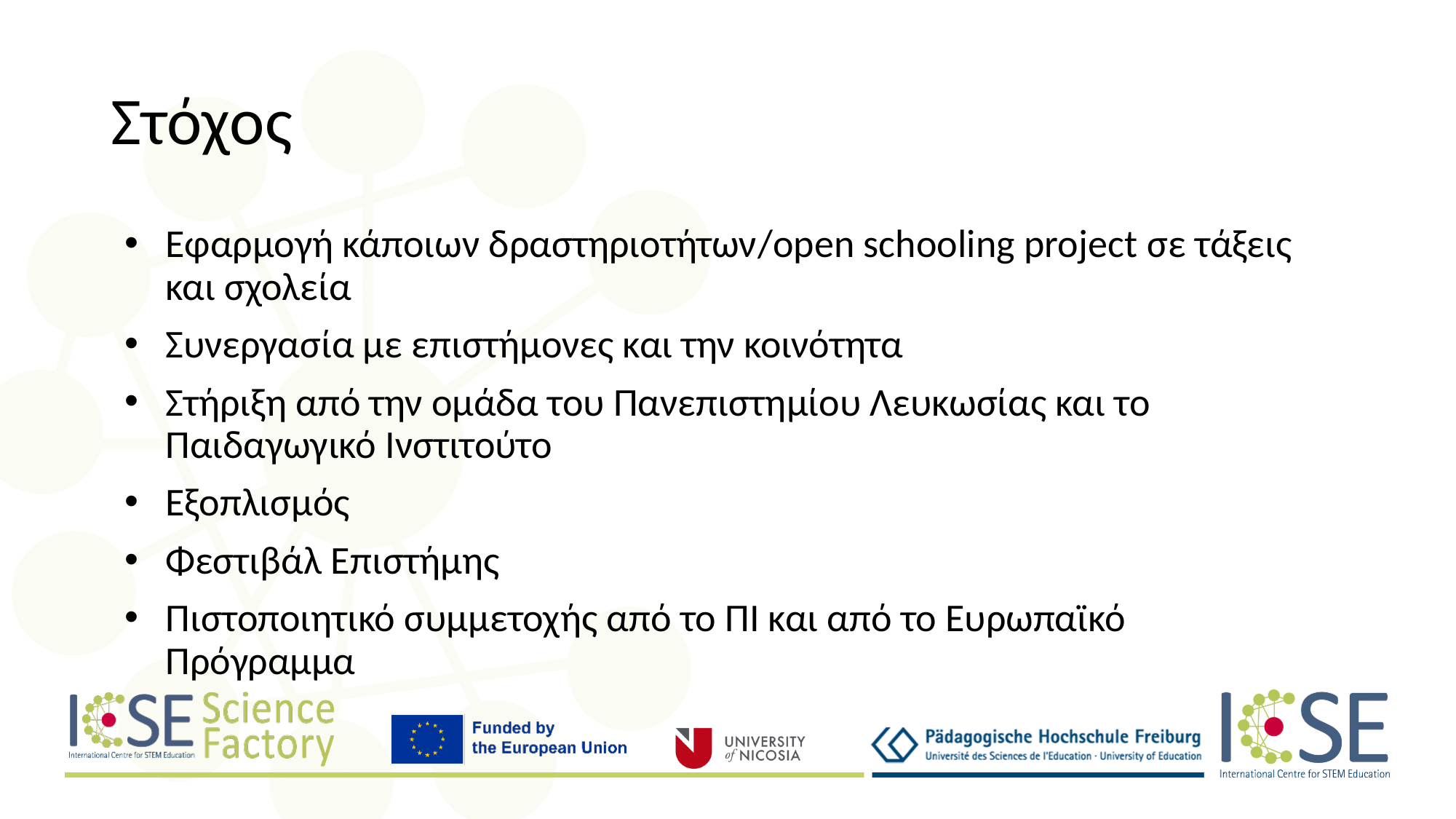

# Στόχος
Εφαρμογή κάποιων δραστηριοτήτων/open schooling project σε τάξεις και σχολεία
Συνεργασία με επιστήμονες και την κοινότητα
Στήριξη από την ομάδα του Πανεπιστημίου Λευκωσίας και το Παιδαγωγικό Ινστιτούτο
Εξοπλισμός
Φεστιβάλ Επιστήμης
Πιστοποιητικό συμμετοχής από το ΠΙ και από το Ευρωπαϊκό Πρόγραμμα